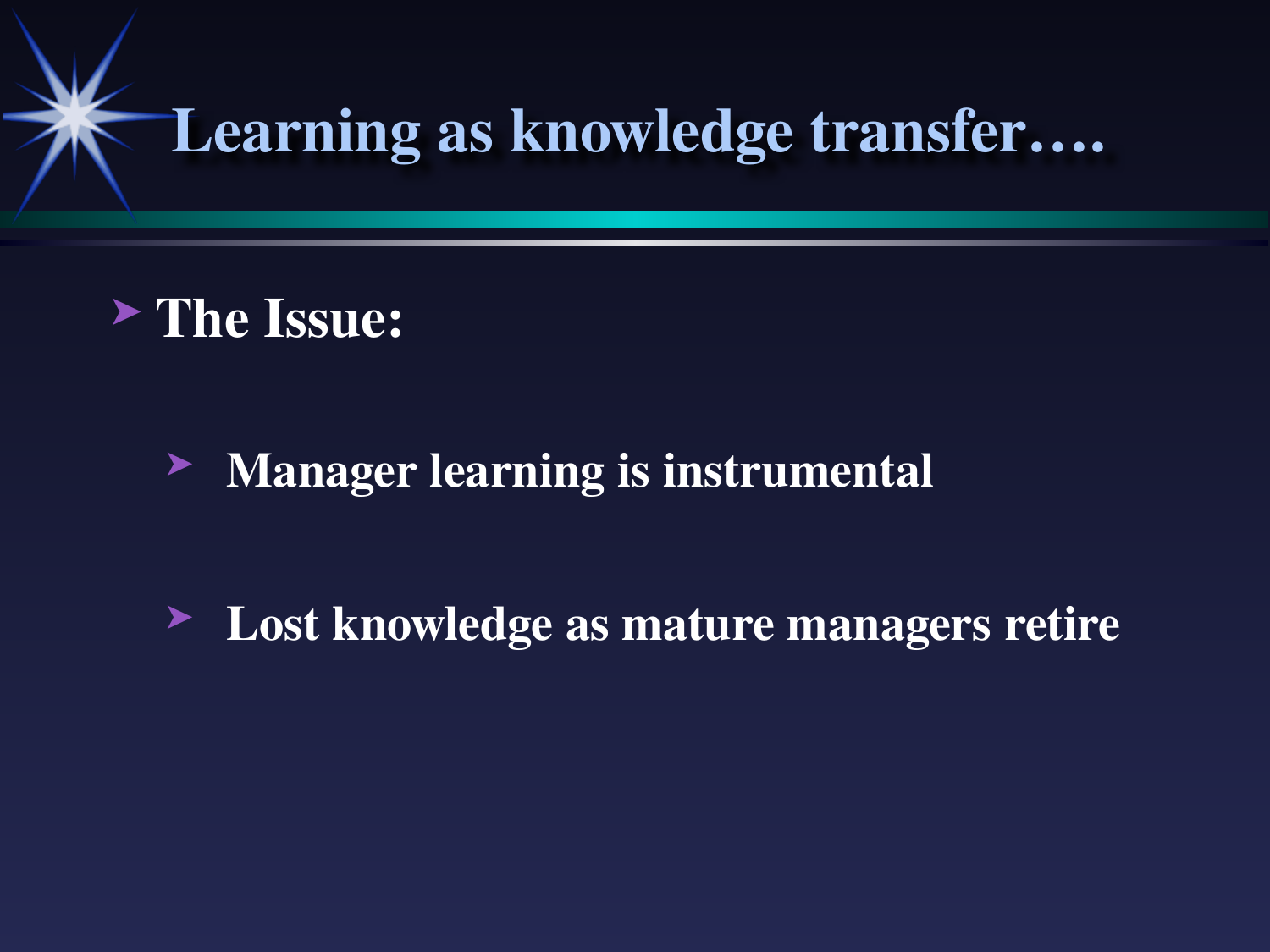

# Learning as knowledge transfer….
The Issue:

Manager learning is instrumental

Lost knowledge as mature managers retire